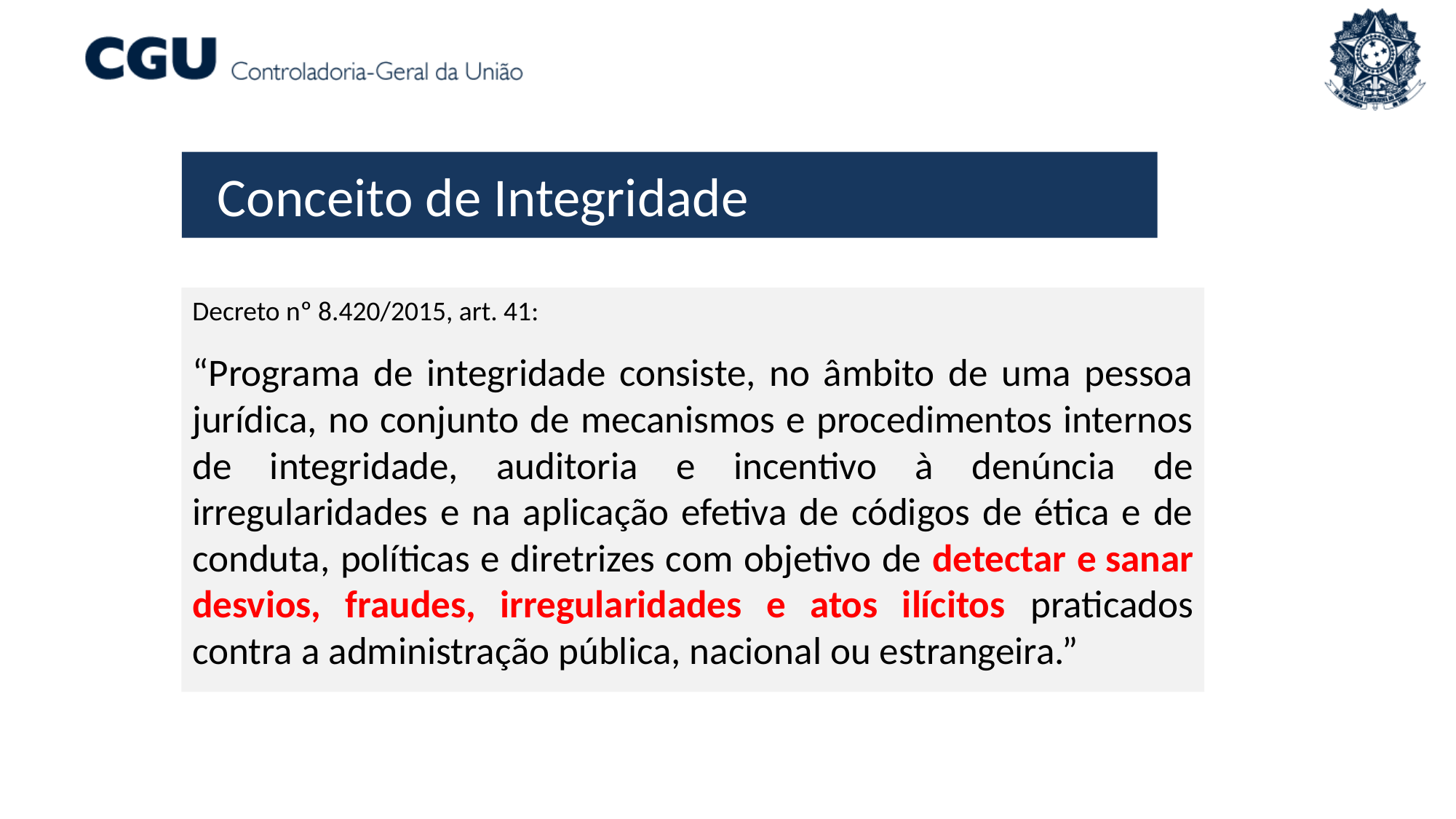

Conceito de Integridade
Decreto nº 8.420/2015, art. 41:

“Programa de integridade consiste, no âmbito de uma pessoa jurídica, no conjunto de mecanismos e procedimentos internos de integridade, auditoria e incentivo à denúncia de irregularidades e na aplicação efetiva de códigos de ética e de conduta, políticas e diretrizes com objetivo de detectar e sanar desvios, fraudes, irregularidades e atos ilícitos praticados contra a administração pública, nacional ou estrangeira.”